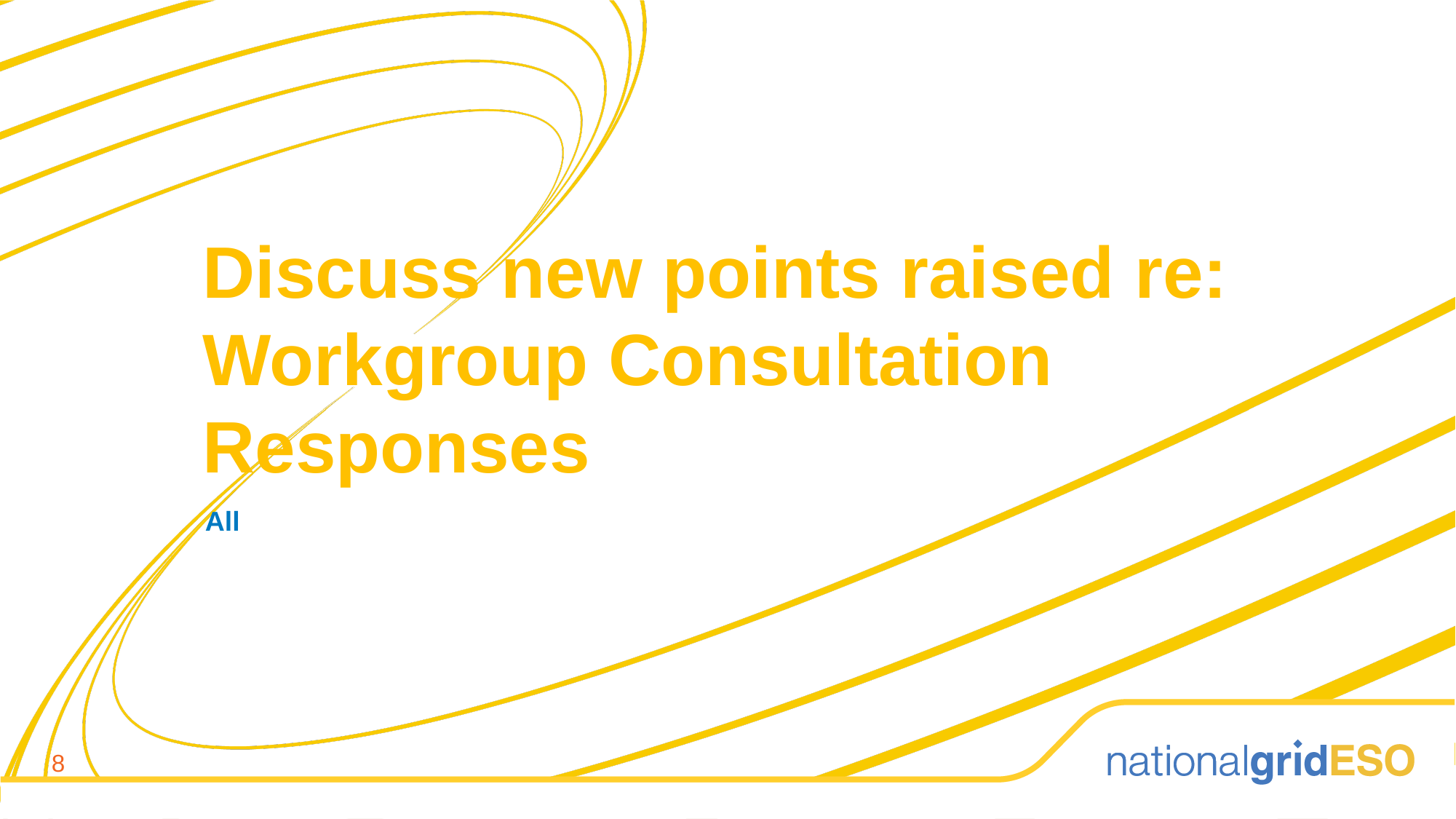

Discuss new points raised re: Workgroup Consultation Responses
All